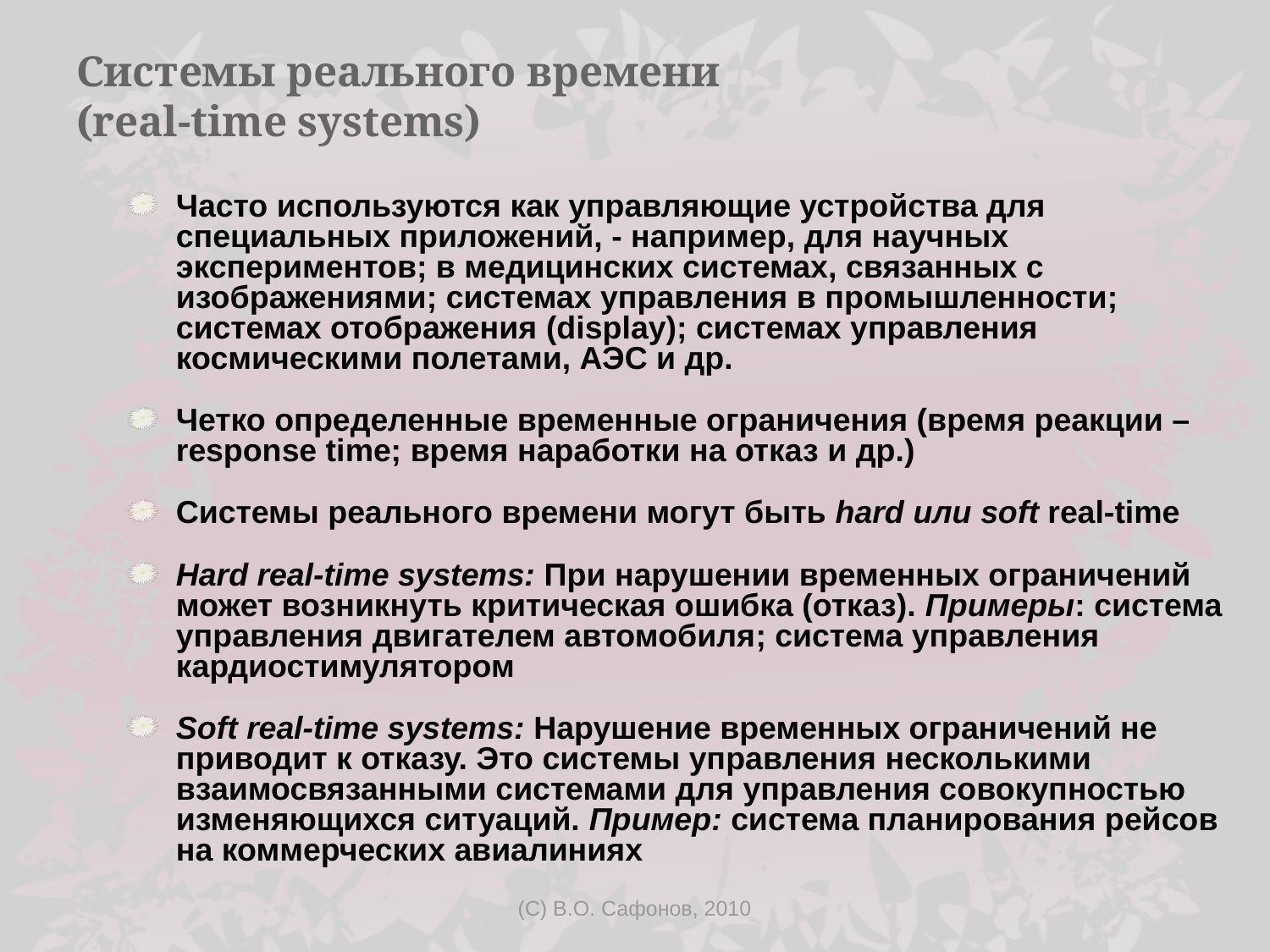

# Системы реального времени (real-time systems)
Часто используются как управляющие устройства для специальных приложений, - например, для научных экспериментов; в медицинских системах, связанных с изображениями; системах управления в промышленности; системах отображения (display); системах управления космическими полетами, АЭС и др.
Четко определенные временные ограничения (время реакции – response time; время наработки на отказ и др.)
Системы реального времени могут быть hard или soft real-time
Hard real-time systems: При нарушении временных ограничений может возникнуть критическая ошибка (отказ). Примеры: система управления двигателем автомобиля; система управления кардиостимулятором
Soft real-time systems: Нарушение временных ограничений не приводит к отказу. Это системы управления несколькими взаимосвязанными системами для управления совокупностью изменяющихся ситуаций. Пример: система планирования рейсов на коммерческих авиалиниях

(C) В.О. Сафонов, 2010